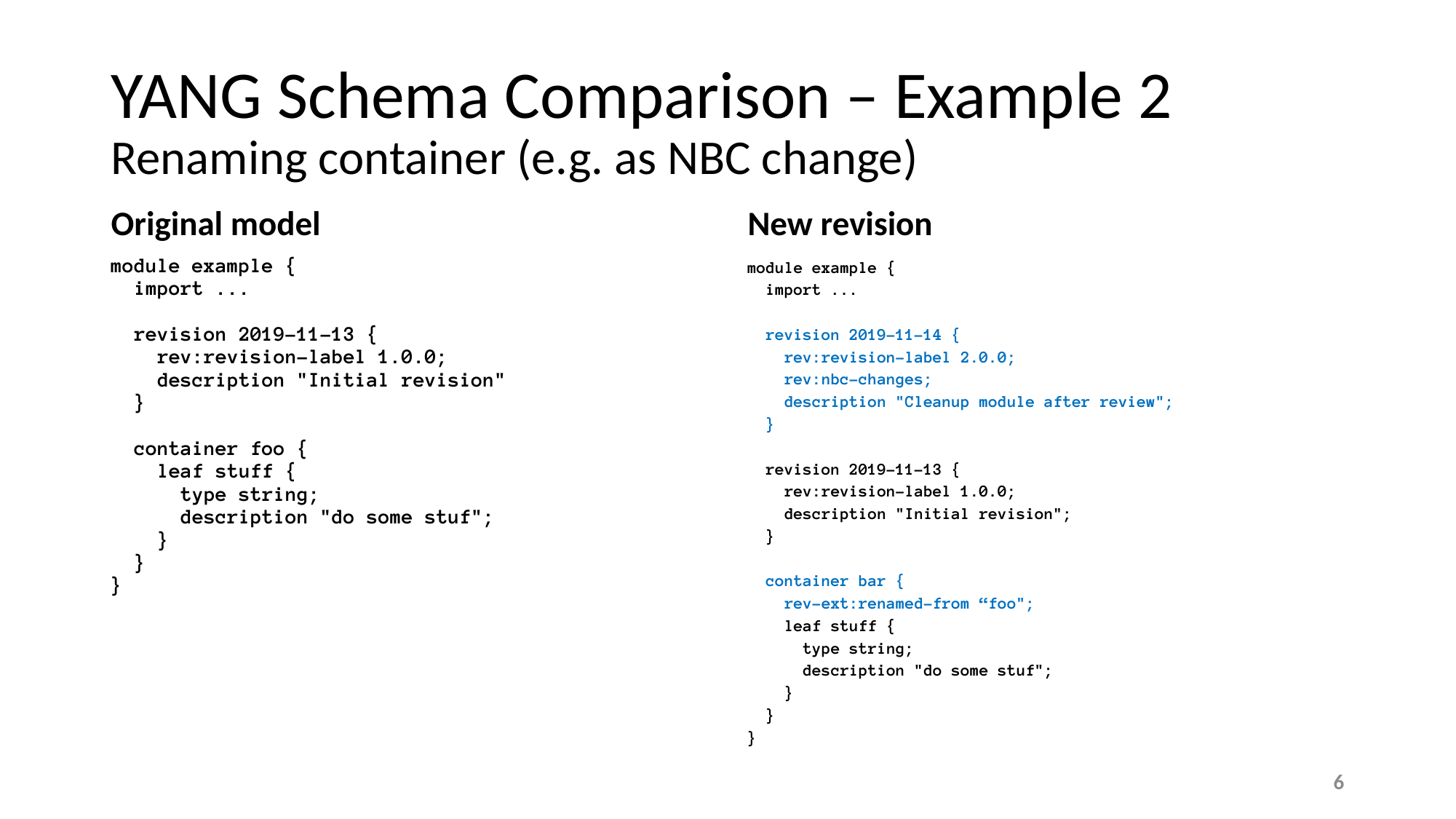

# YANG Schema Comparison – Example 2 Renaming container (e.g. as NBC change)
Original model
New revision
module example {
  import ...

  revision 2019-11-13 {
    rev:revision-label 1.0.0;
    description "Initial revision"
  }

  container foo {
    leaf stuff {
      type string;
      description "do some stuf";
    }
  }
}
module example {
  import ...

  revision 2019-11-14 {
    rev:revision-label 2.0.0;
    rev:nbc-changes;
    description "Cleanup module after review";
  }

  revision 2019-11-13 {
    rev:revision-label 1.0.0;
    description "Initial revision";
  }

  container bar {
    rev-ext:renamed-from “foo";
    leaf stuff {
      type string;
      description "do some stuf";
    }
  }
}

6